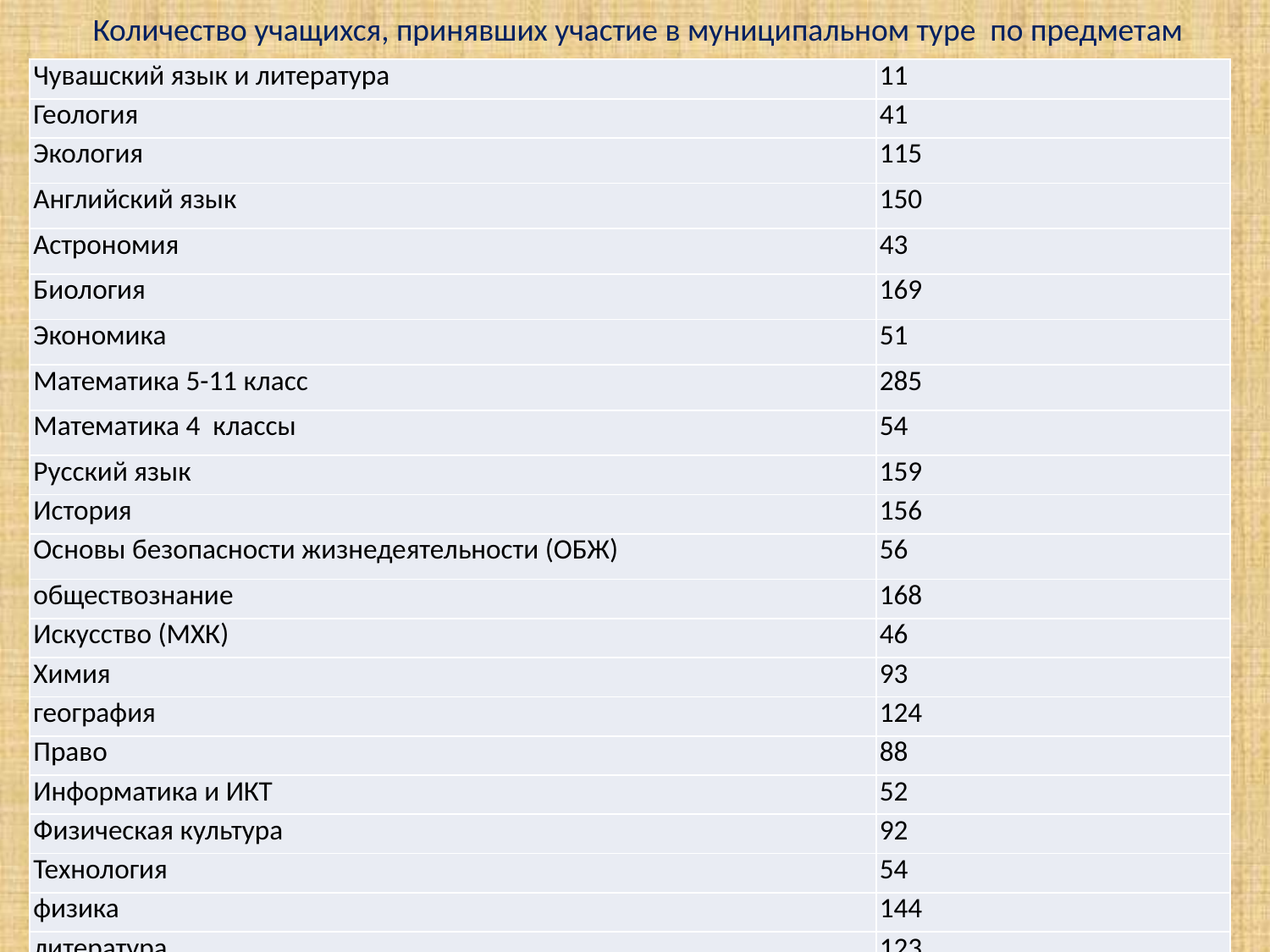

# Количество учащихся, принявших участие в муниципальном туре  по предметам
| Чувашский язык и литература | 11 |
| --- | --- |
| Геология | 41 |
| Экология | 115 |
| Английский язык | 150 |
| Астрономия | 43 |
| Биология | 169 |
| Экономика | 51 |
| Математика 5-11 класс | 285 |
| Математика 4 классы | 54 |
| Русский язык | 159 |
| История | 156 |
| Основы безопасности жизнедеятельности (ОБЖ) | 56 |
| обществознание | 168 |
| Искусство (МХК) | 46 |
| Химия | 93 |
| география | 124 |
| Право | 88 |
| Информатика и ИКТ | 52 |
| Физическая культура | 92 |
| Технология | 54 |
| физика | 144 |
| литература | 123 |